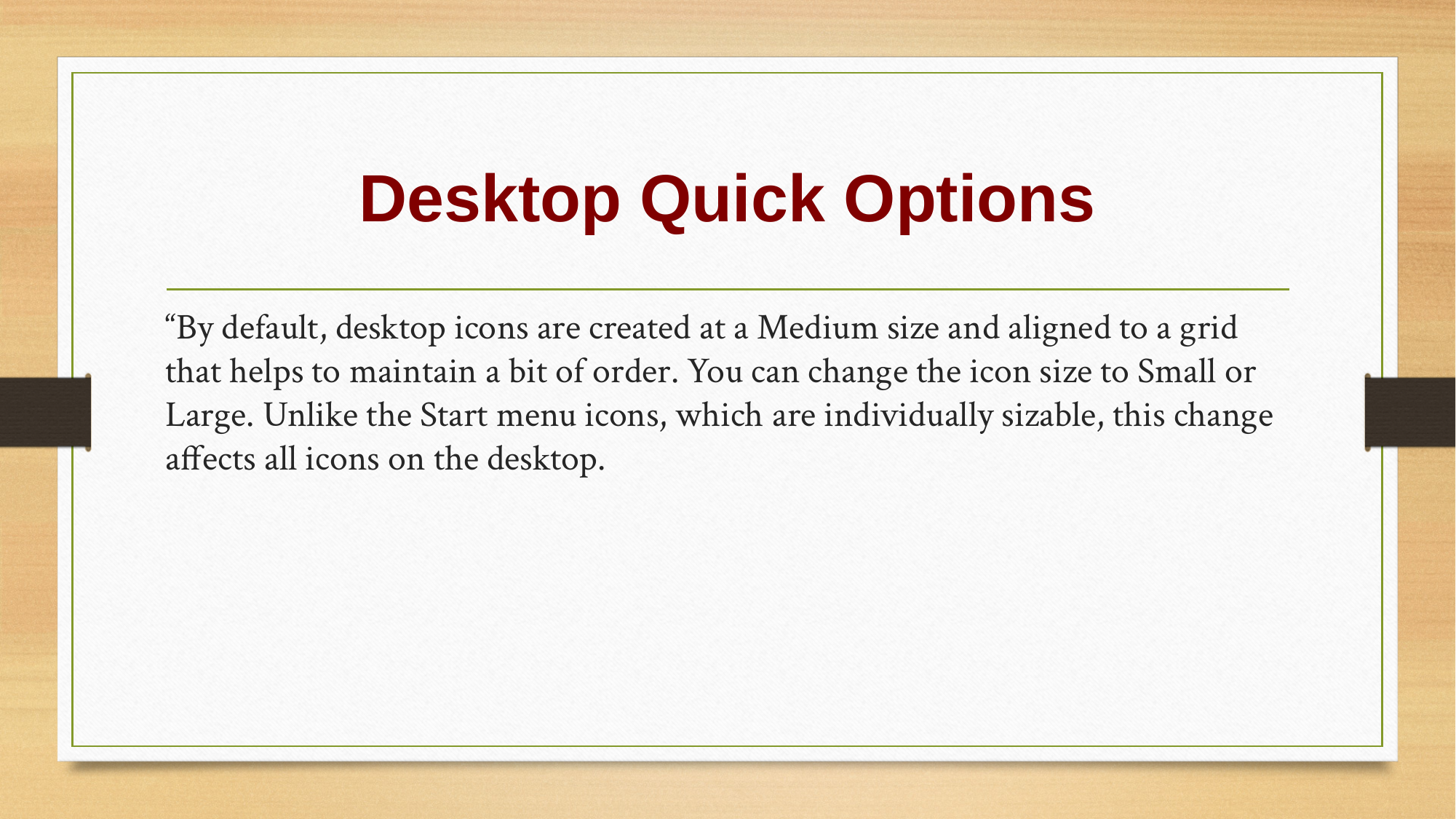

# Desktop Quick Options
“By default, desktop icons are created at a Medium size and aligned to a grid that helps to maintain a bit of order. You can change the icon size to Small or Large. Unlike the Start menu icons, which are individually sizable, this change affects all icons on the desktop.